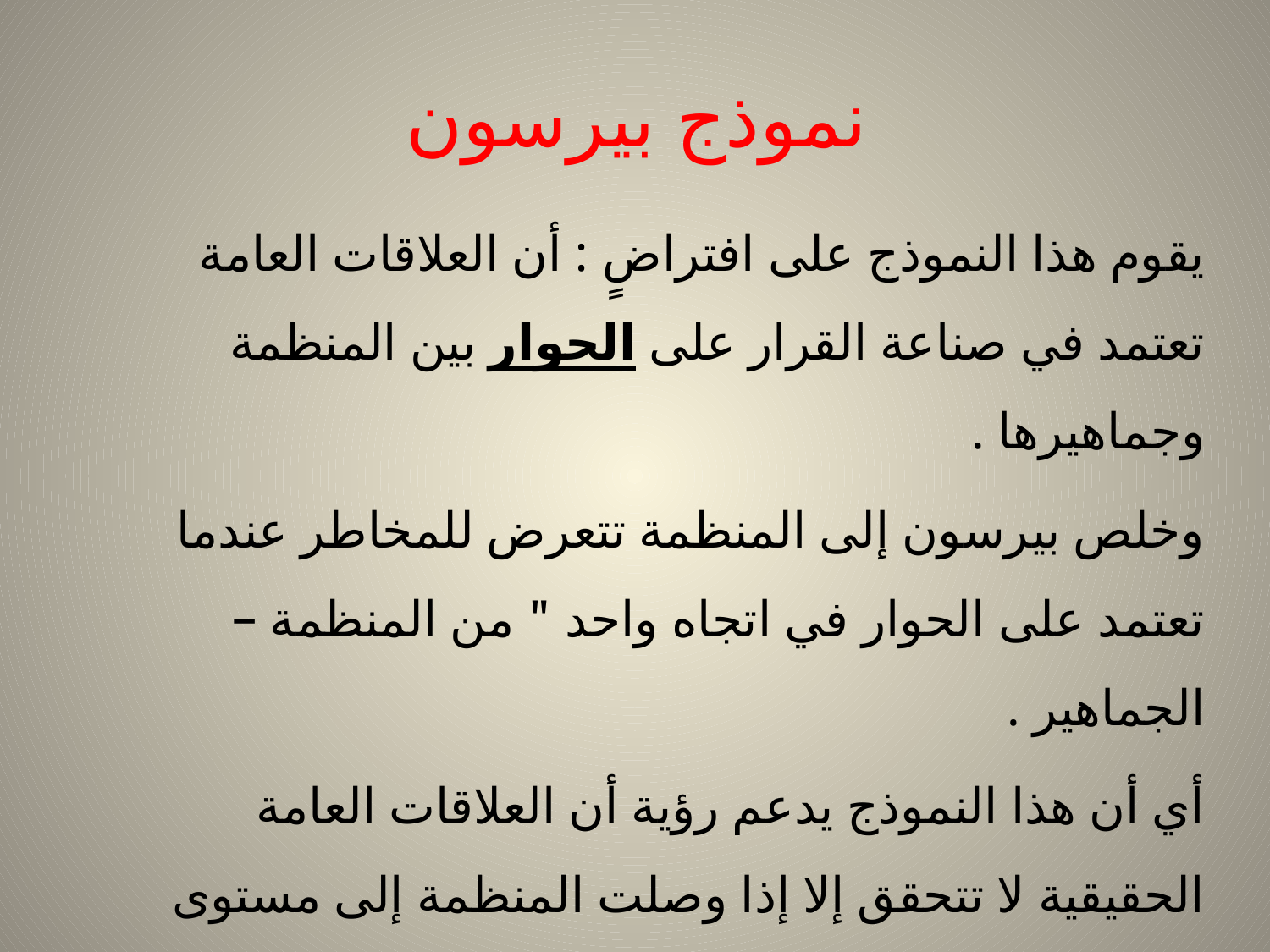

# نموذج بيرسون
يقوم هذا النموذج على افتراضٍ : أن العلاقات العامة تعتمد في صناعة القرار على الحوار بين المنظمة وجماهيرها .
وخلص بيرسون إلى المنظمة تتعرض للمخاطر عندما تعتمد على الحوار في اتجاه واحد " من المنظمة – الجماهير .
أي أن هذا النموذج يدعم رؤية أن العلاقات العامة الحقيقية لا تتحقق إلا إذا وصلت المنظمة إلى مستوى الاتصال المتماثل والمفتوح في اتجاهين , وتمكنت من تحقيق نوعٍ من التكيف مع بيئتها الخارجية . (يدعم النموذج الرابع لدى جرونج)